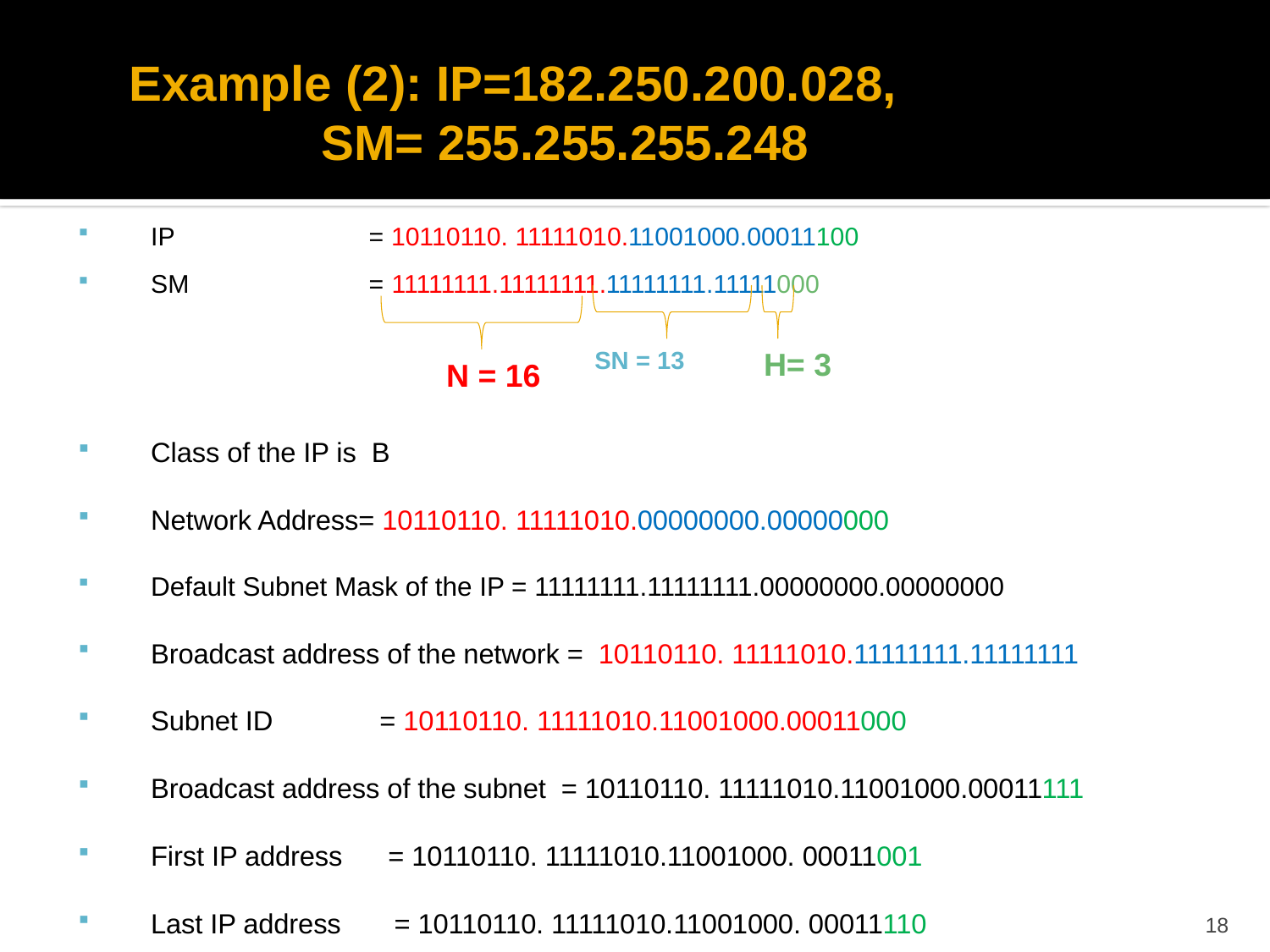

# Example (2): IP=182.250.200.028, SM= 255.255.255.248
IP                           = 10110110. 11111010.11001000.00011100
SM                         = 11111111.11111111.11111111.11111000

Class of the IP is  B
Network Address= 10110110. 11111010.00000000.00000000
Default Subnet Mask of the IP = 11111111.11111111.00000000.00000000
Broadcast address of the network =  10110110. 11111010.11111111.11111111
Subnet ID              = 10110110. 11111010.11001000.00011000
Broadcast address of the subnet  = 10110110. 11111010.11001000.00011111
First IP address      = 10110110. 11111010.11001000. 00011001
Last IP address       = 10110110. 11111010.11001000. 00011110

SN = 13
H= 3
N = 16
18